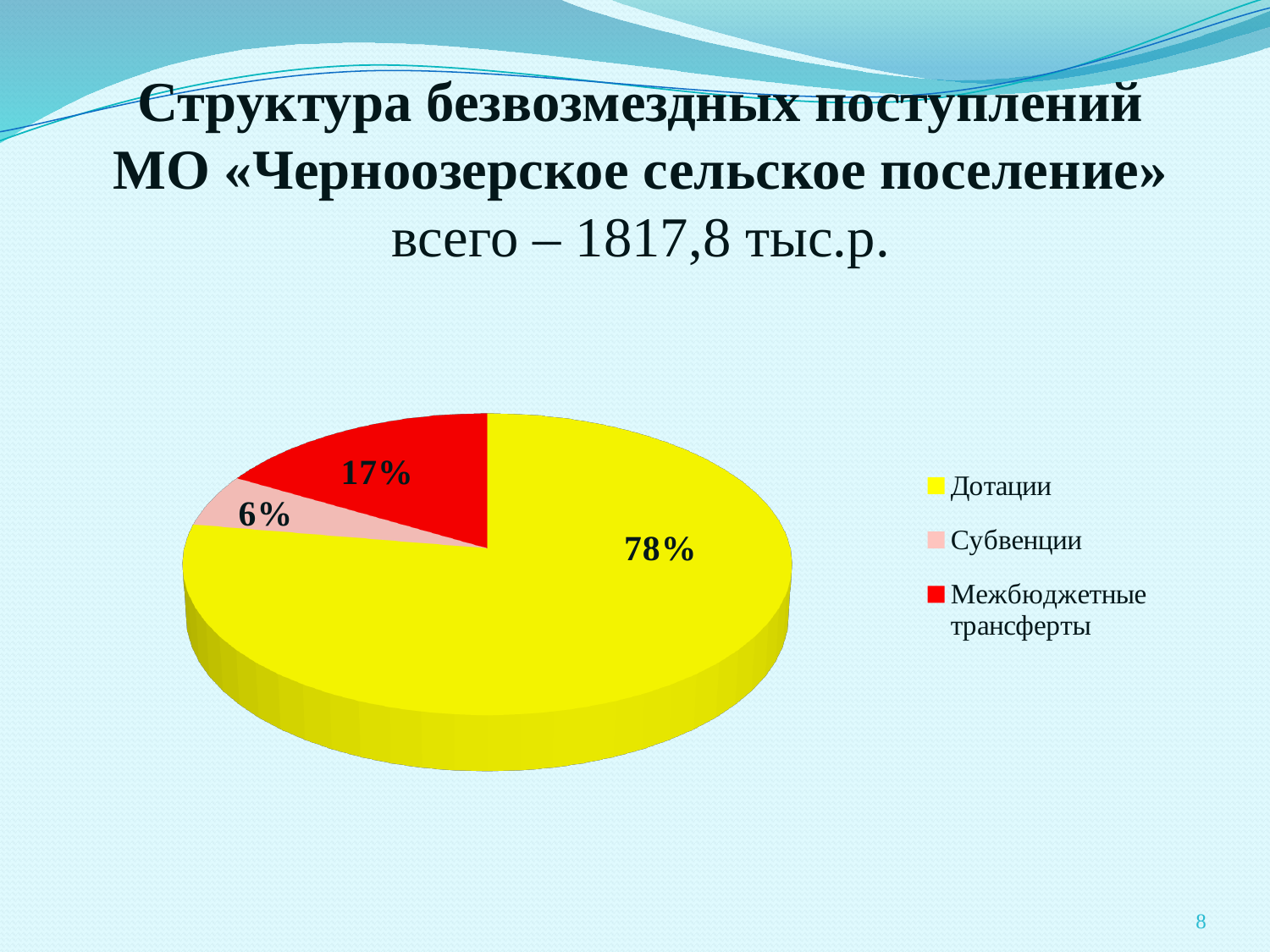

# Структура безвозмездных поступлений МО «Черноозерское сельское поселение» всего – 1817,8 тыс.р.

[unsupported chart]

8